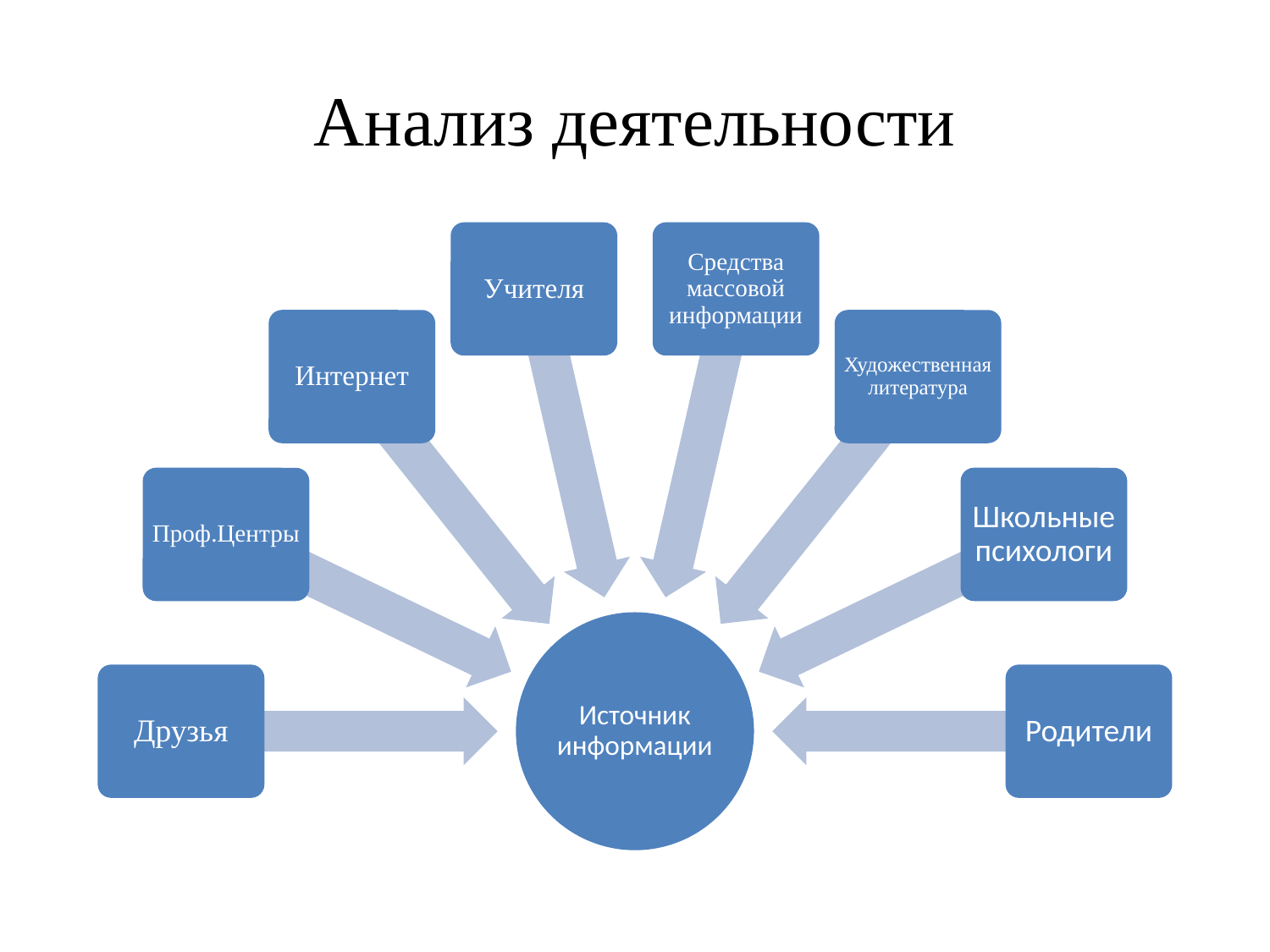

# Анализ деятельности
Источник информации
Друзья
Проф.Центры
Интернет
Учителя
Средства массовой информации
Художественная литература
Школьные психологи
Родители